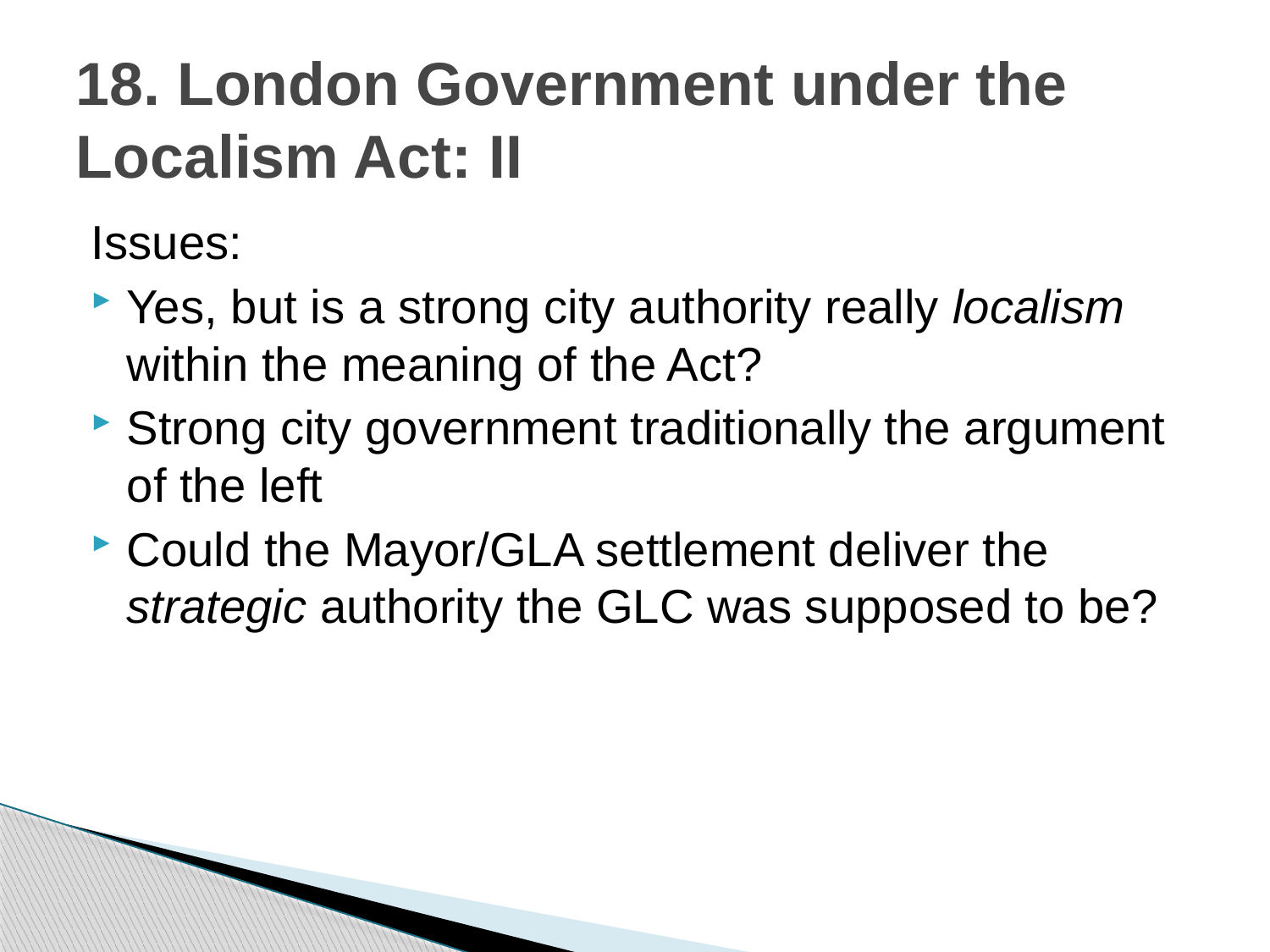

# 18. London Government under the Localism Act: II
Issues:
Yes, but is a strong city authority really localism within the meaning of the Act?
Strong city government traditionally the argument of the left
Could the Mayor/GLA settlement deliver the strategic authority the GLC was supposed to be?